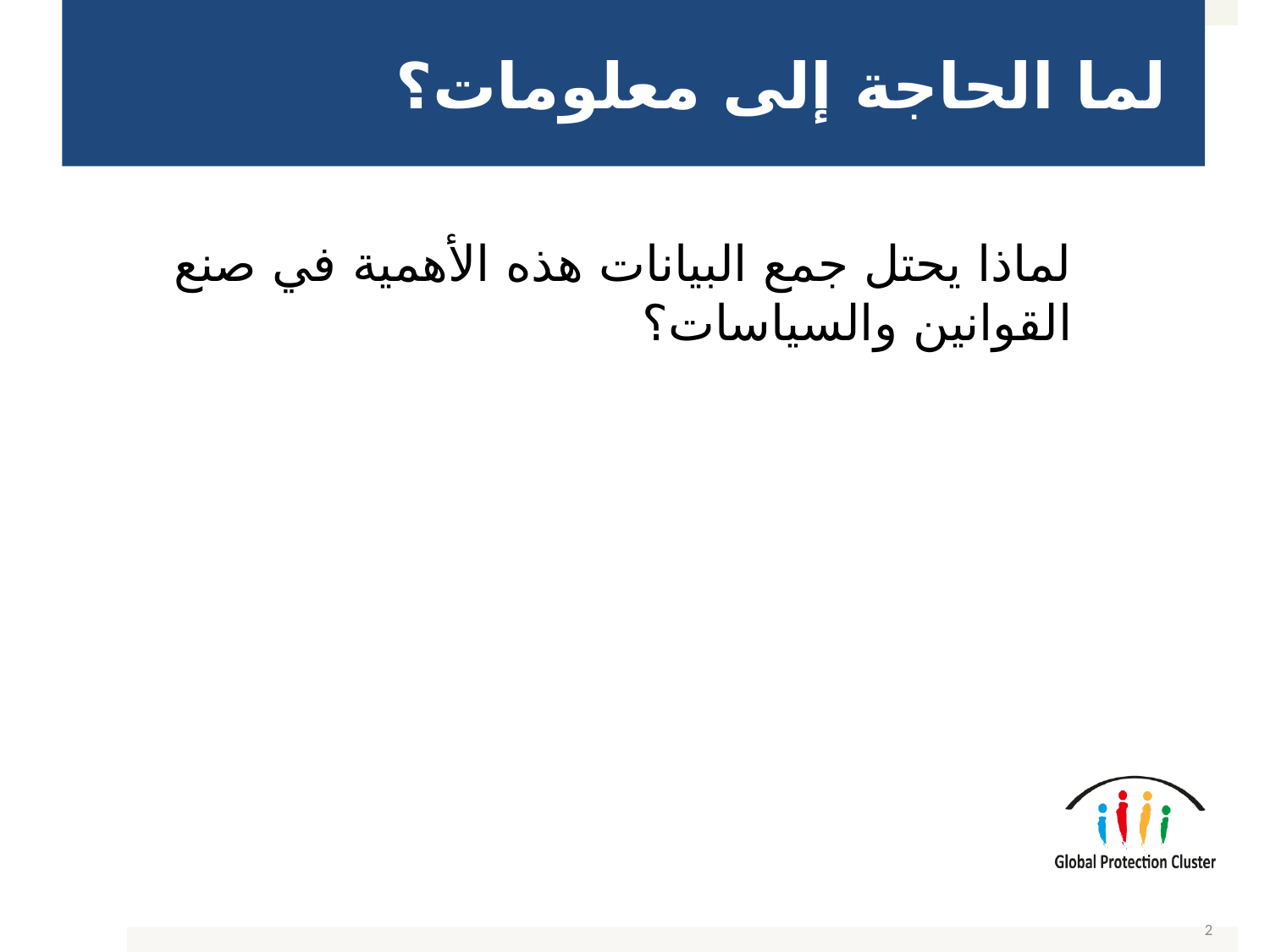

# لما الحاجة إلى معلومات؟
لماذا يحتل جمع البيانات هذه الأهمية في صنع القوانين والسياسات؟